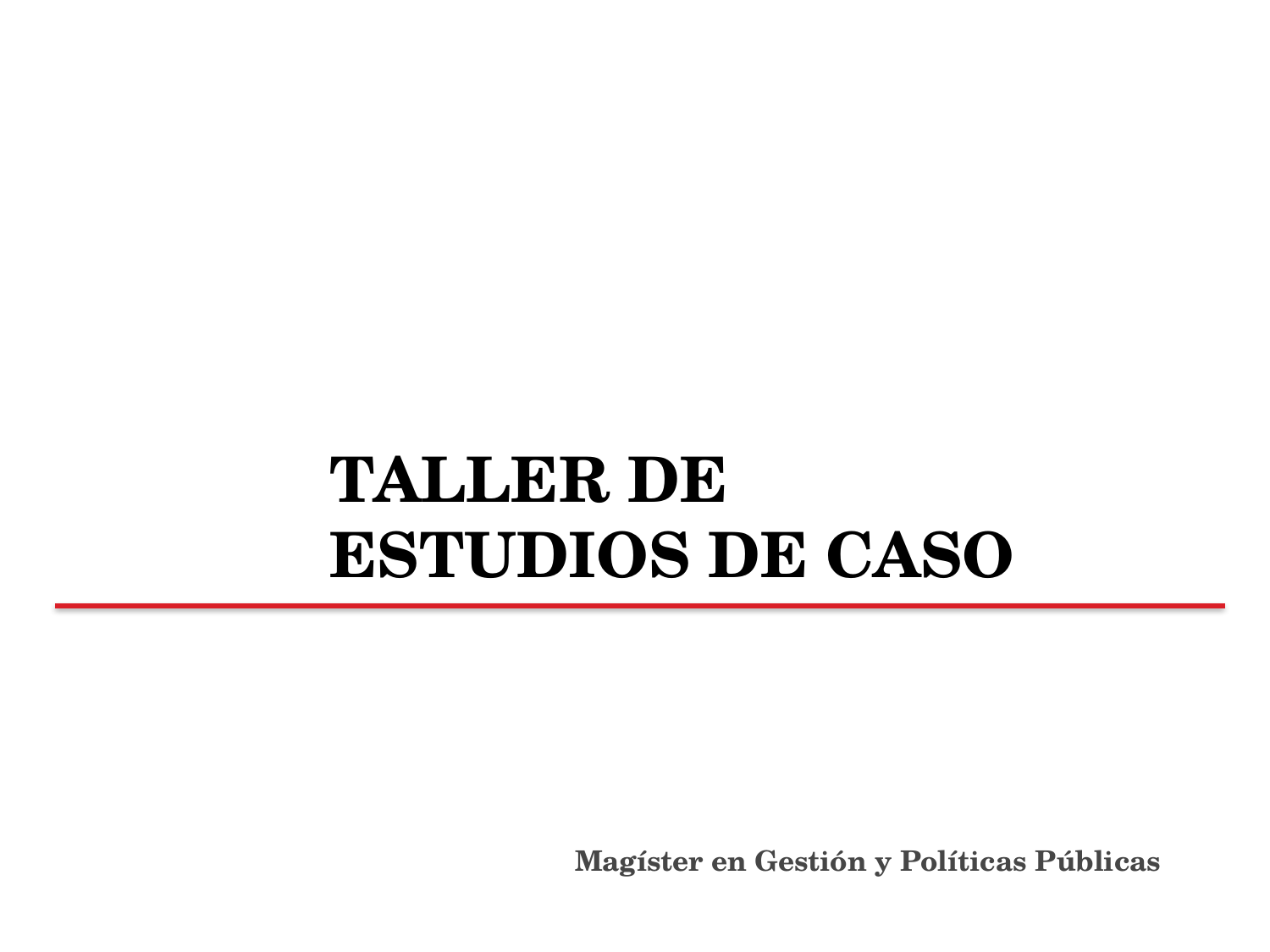

# TALLER DE ESTUDIOS DE CASO

Magíster en Gestión y Políticas Públicas